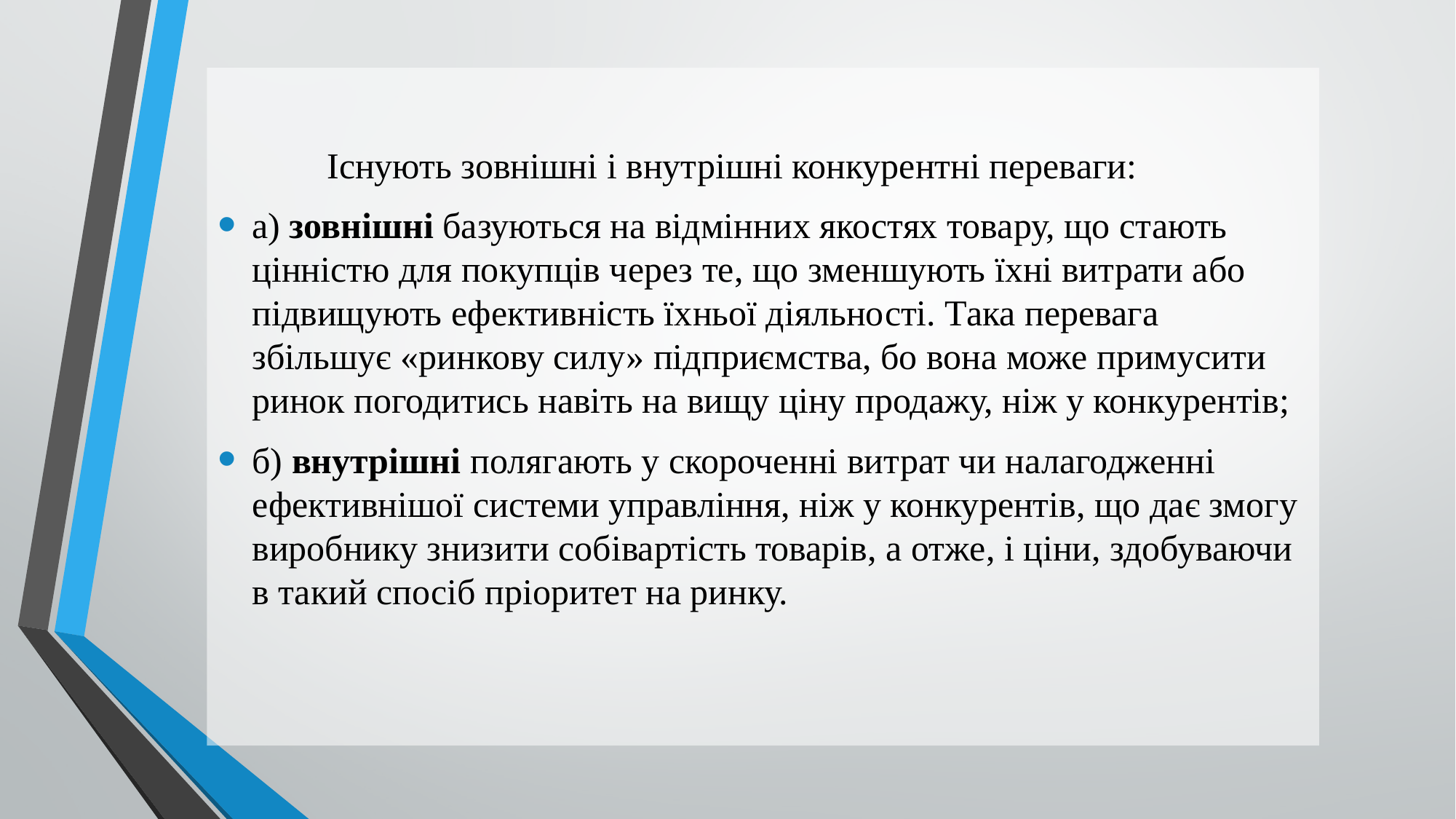

Існують зовнішні і внутрішні конкурентні переваги:
а) зовнішні базуються на відмінних якостях товару, що стають цінністю для покупців через те, що зменшують їхні витрати або підвищують ефективність їхньої діяльності. Така перевага збільшує «ринкову силу» підприємства, бо вона може примусити ринок погодитись навіть на вищу ціну продажу, ніж у конкурентів;
б) внутрішні полягають у скороченні витрат чи налагодженні ефективнішої системи управління, ніж у конкурентів, що дає змогу виробнику знизити собівартість товарів, а отже, і ціни, здобуваючи в такий спосіб пріоритет на ринку.